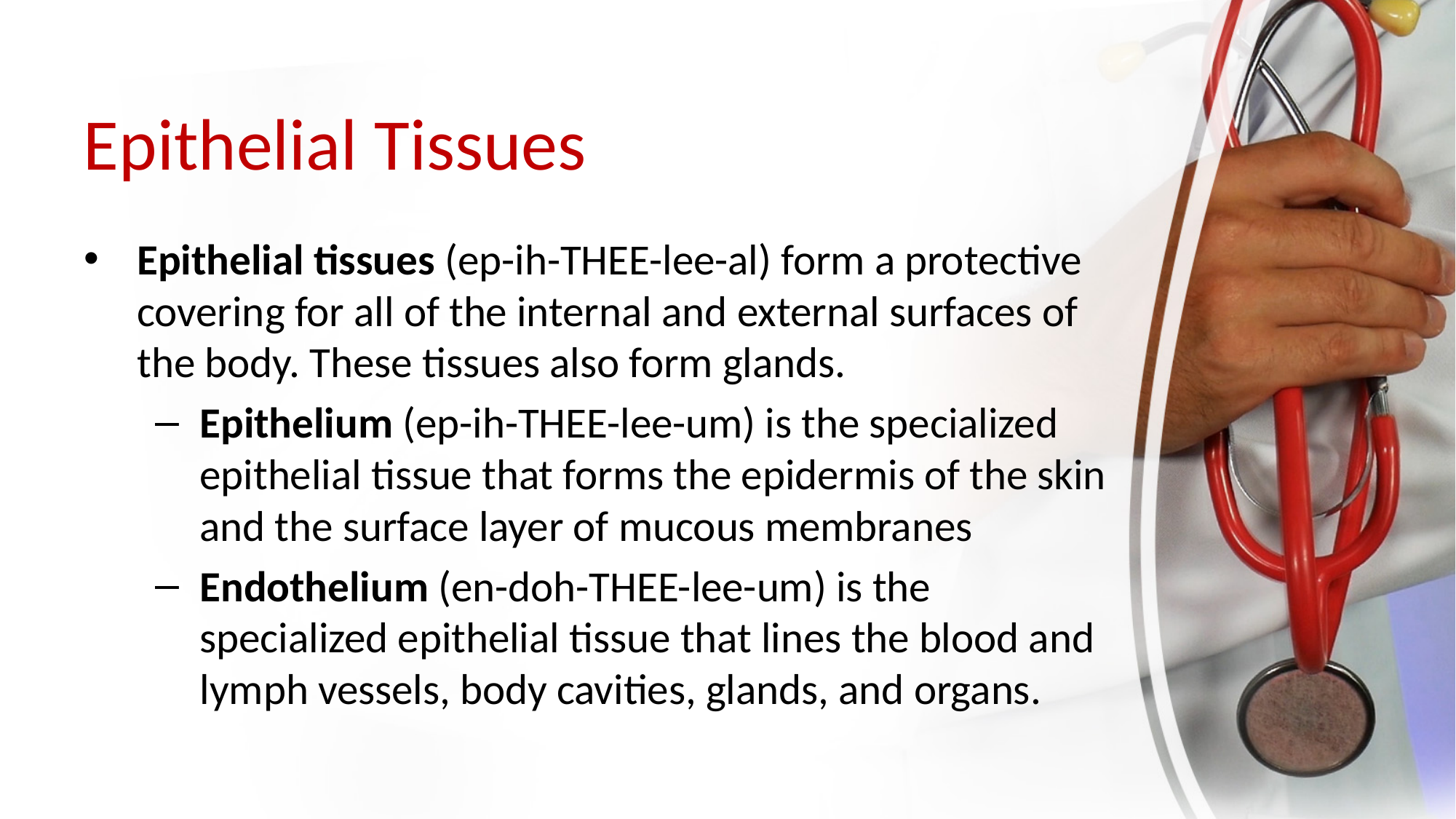

# Epithelial Tissues
Epithelial tissues (ep-ih-THEE-lee-al) form a protective covering for all of the internal and external surfaces of the body. These tissues also form glands.
Epithelium (ep-ih-THEE-lee-um) is the specialized epithelial tissue that forms the epidermis of the skin and the surface layer of mucous membranes
Endothelium (en-doh-THEE-lee-um) is the specialized epithelial tissue that lines the blood and lymph vessels, body cavities, glands, and organs.